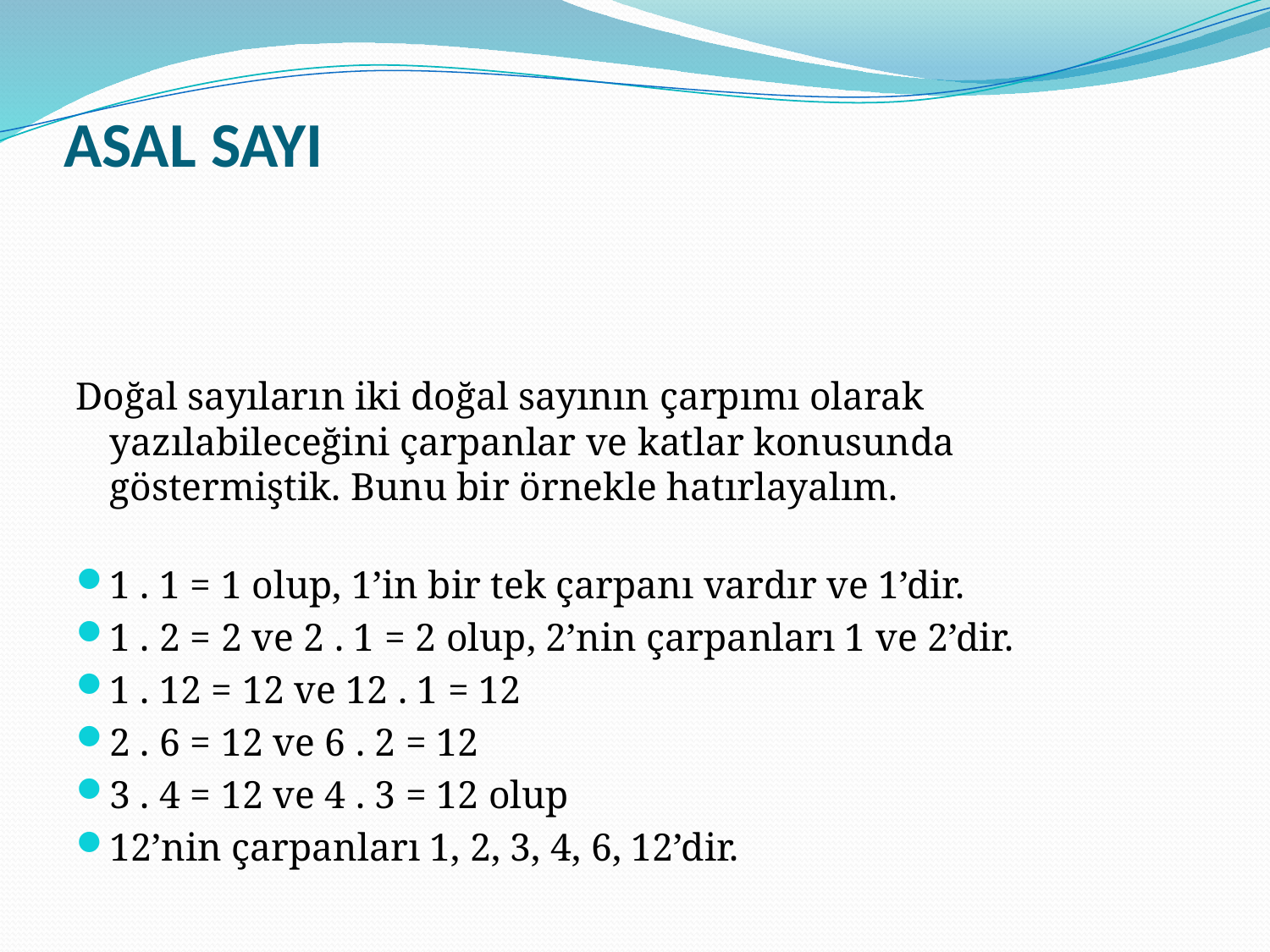

# ASAL SAYI

Doğal sayıların iki doğal sayının çarpımı olarak yazılabileceğini çarpanlar ve katlar konusunda göstermiştik. Bunu bir örnekle hatırlayalım.
1 . 1 = 1 olup, 1’in bir tek çarpanı vardır ve 1’dir.
1 . 2 = 2 ve 2 . 1 = 2 olup, 2’nin çarpanları 1 ve 2’dir.
1 . 12 = 12 ve 12 . 1 = 12
2 . 6 = 12 ve 6 . 2 = 12
3 . 4 = 12 ve 4 . 3 = 12 olup
12’nin çarpanları 1, 2, 3, 4, 6, 12’dir.